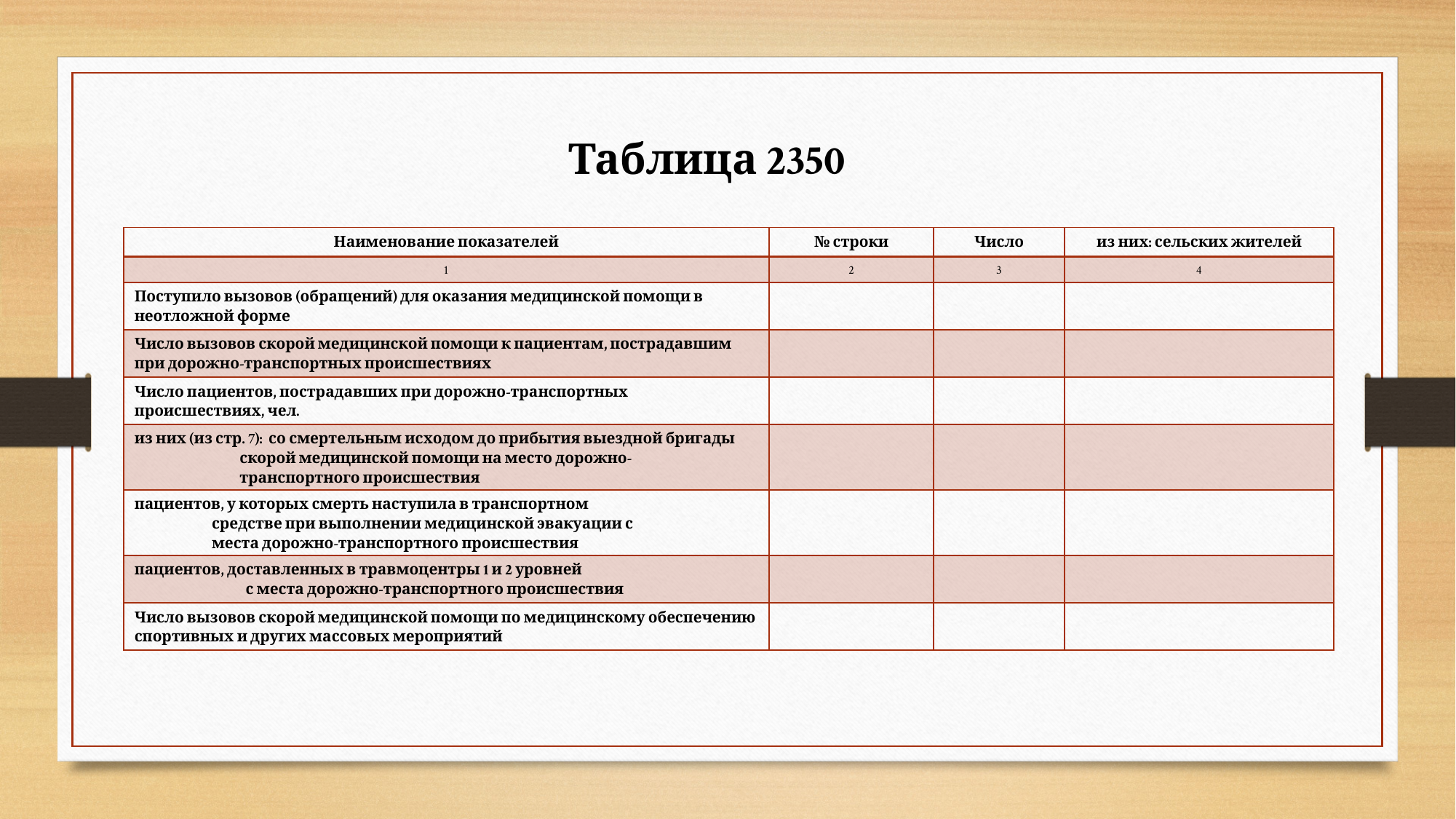

Таблица 2350
| Наименование показателей | № строки | Число | из них: сельских жителей |
| --- | --- | --- | --- |
| 1 | 2 | 3 | 4 |
| Поступило вызовов (обращений) для оказания медицинской помощи в неотложной форме |  |  |  |
| Число вызовов скорой медицинской помощи к пациентам, пострадавшим при дорожно-транспортных происшествиях |  |  |  |
| Число пациентов, пострадавших при дорожно-транспортных происшествиях, чел. |  |  |  |
| из них (из стр. 7): со смертельным исходом до прибытия выездной бригады скорой медицинской помощи на место дорожно- транспортного происшествия |  |  |  |
| пациентов, у которых смерть наступила в транспортном средстве при выполнении медицинской эвакуации с места дорожно-транспортного происшествия |  |  |  |
| пациентов, доставленных в травмоцентры 1 и 2 уровней с места дорожно-транспортного происшествия |  |  |  |
| Число вызовов скорой медицинской помощи по медицинскому обеспечению спортивных и других массовых мероприятий |  |  |  |